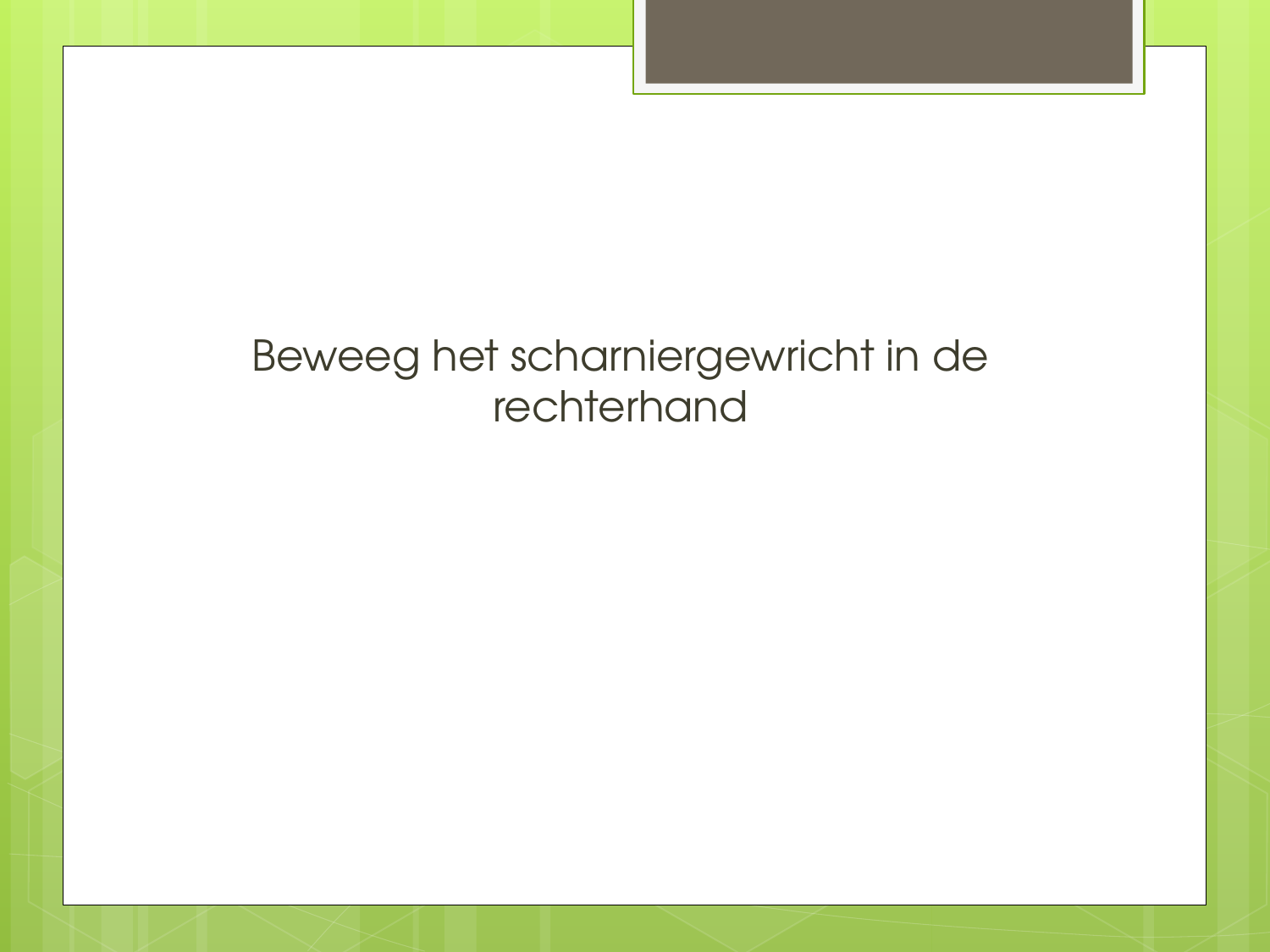

#
Beweeg het scharniergewricht in de rechterhand